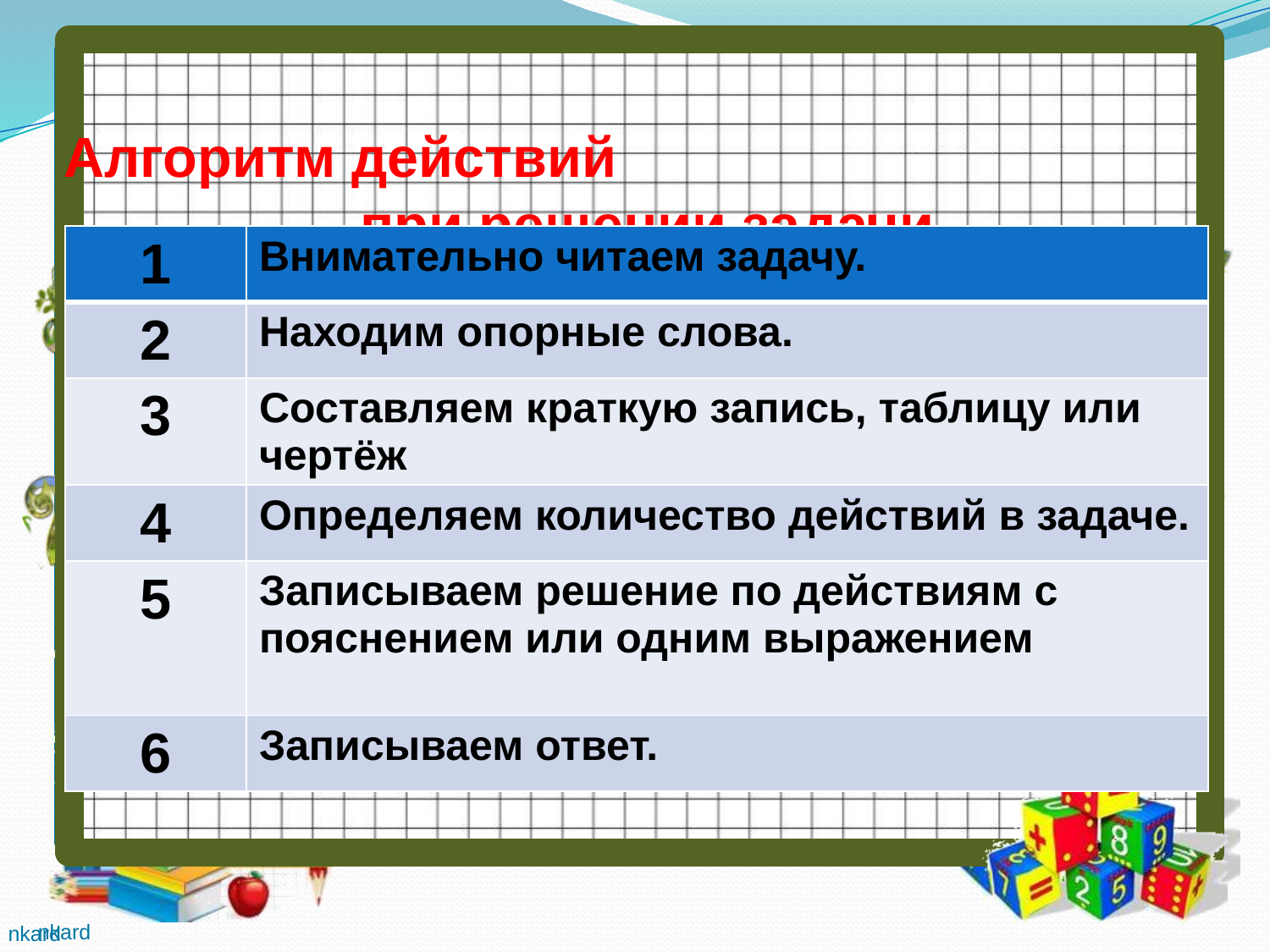

# Алгоритм действий                                                         при решении задачи
| 1 | Внимательно читаем задачу. |
| --- | --- |
| 2 | Находим опорные слова. |
| 3 | Составляем краткую запись, таблицу или чертёж |
| 4 | Определяем количество действий в задаче. |
| 5 | Записываем решение по действиям с пояснением или одним выражением |
| 6 | Записываем ответ. |